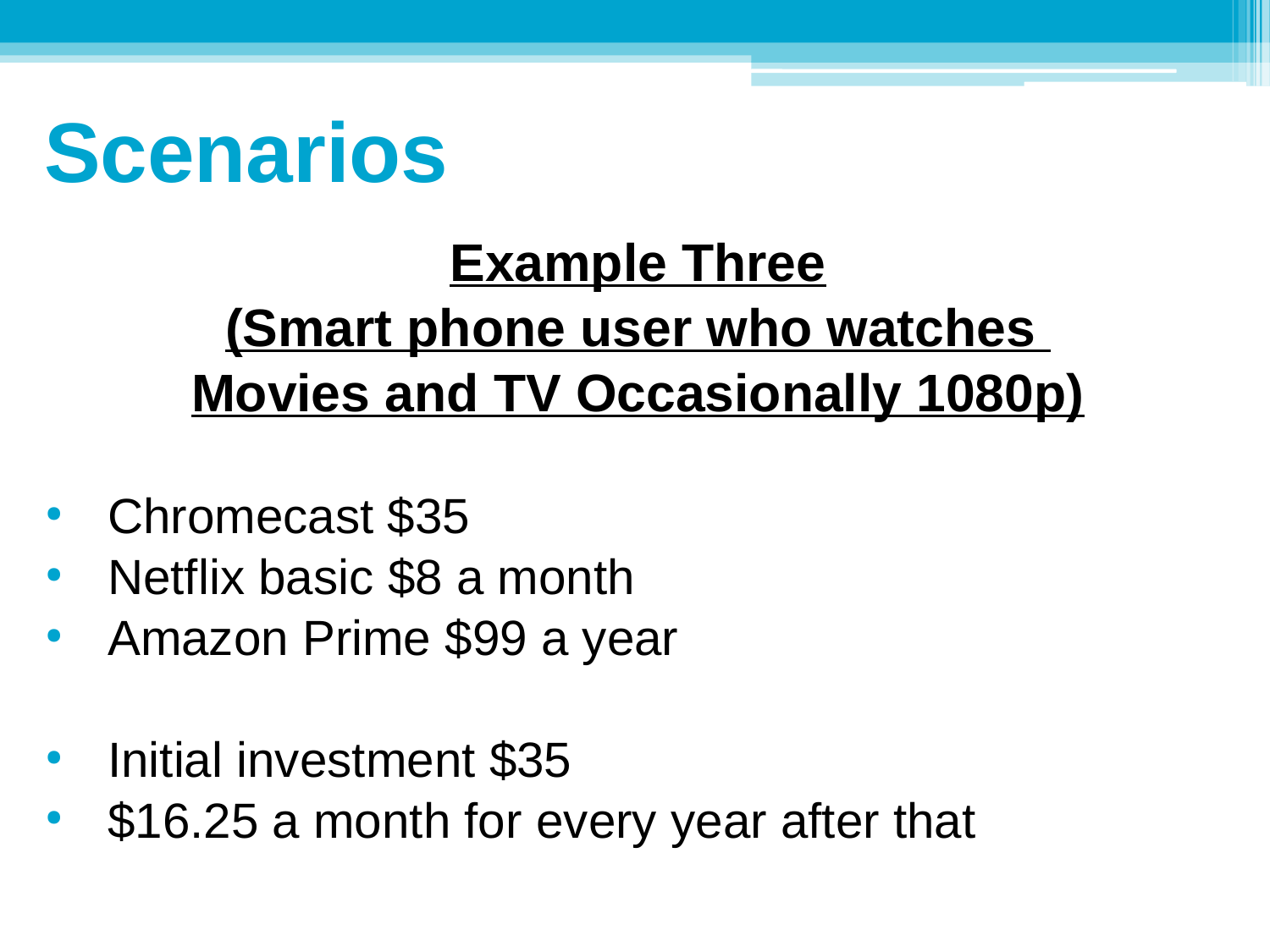

# Scenarios
Example Three
(Smart phone user who watches
Movies and TV Occasionally 1080p)

Chromecast $35
Netflix basic $8 a month
Amazon Prime $99 a year

Initial investment $35
$16.25 a month for every year after that